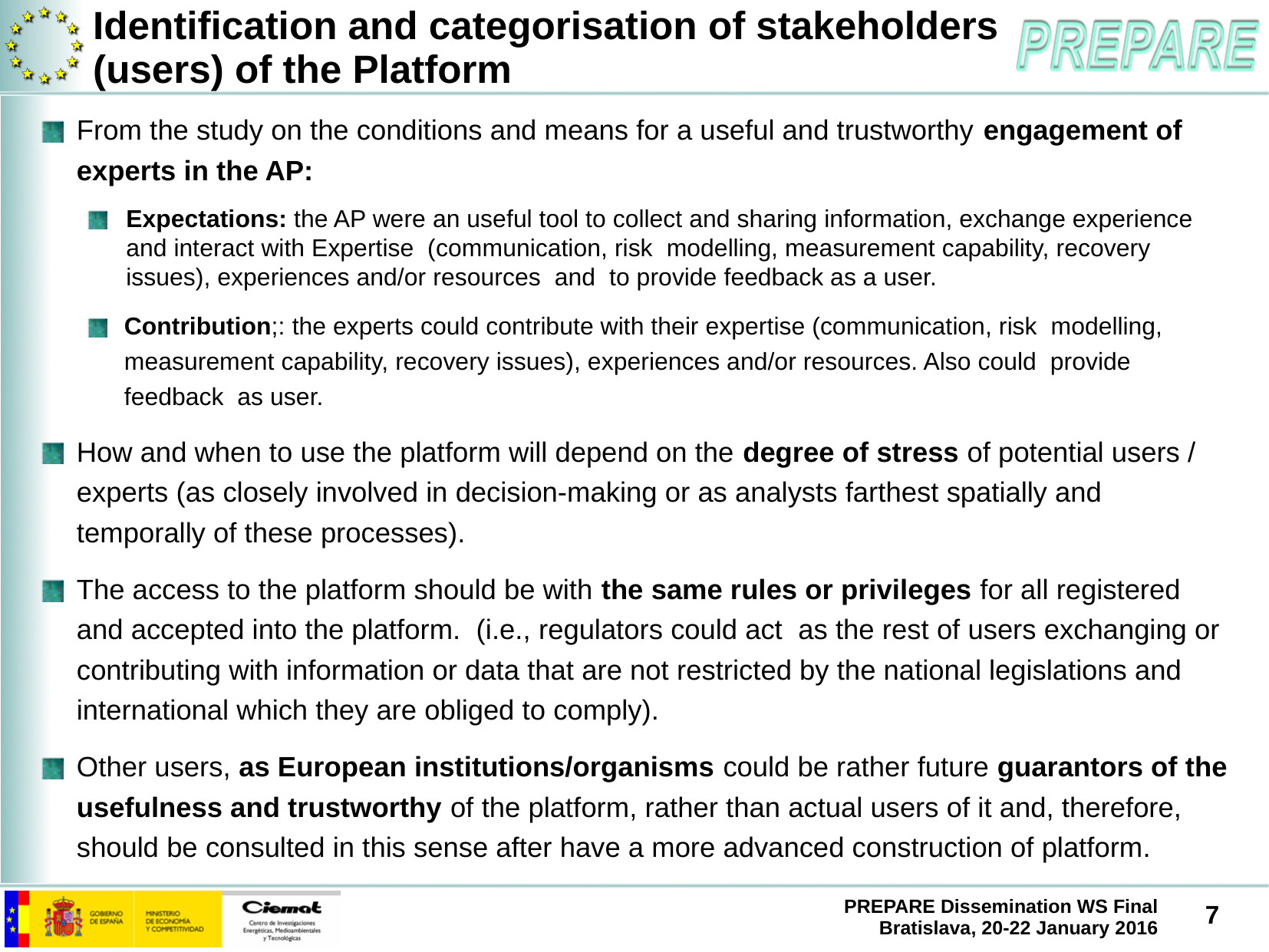

# Identification and categorisation of stakeholders (users) of the Platform
From the study on the conditions and means for a useful and trustworthy engagement of experts in the AP:
Expectations: the AP were an useful tool to collect and sharing information, exchange experience and interact with Expertise  (communication, risk  modelling, measurement capability, recovery issues), experiences and/or resources  and  to provide feedback as a user.
Contribution;: the experts could contribute with their expertise (communication, risk  modelling, measurement capability, recovery issues), experiences and/or resources. Also could  provide feedback  as user.
How and when to use the platform will depend on the degree of stress of potential users / experts (as closely involved in decision-making or as analysts farthest spatially and temporally of these processes).
The access to the platform should be with the same rules or privileges for all registered and accepted into the platform.  (i.e., regulators could act  as the rest of users exchanging or contributing with information or data that are not restricted by the national legislations and international which they are obliged to comply).
Other users, as European institutions/organisms could be rather future guarantors of the usefulness and trustworthy of the platform, rather than actual users of it and, therefore, should be consulted in this sense after have a more advanced construction of platform.